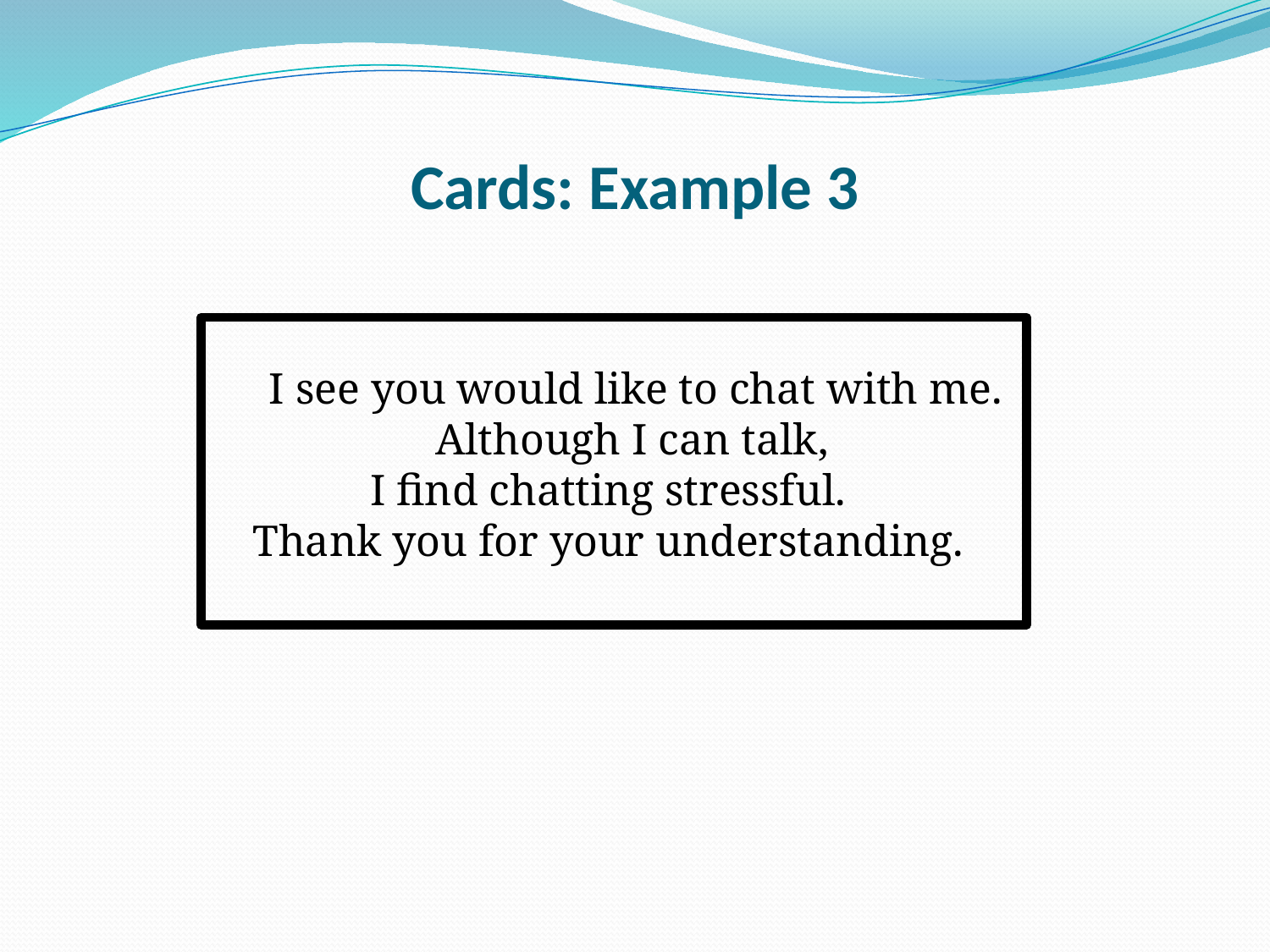

# Cards: Example 3

    I see you would like to chat with me. Although I can talk,
I find chatting stressful.
Thank you for your understanding.